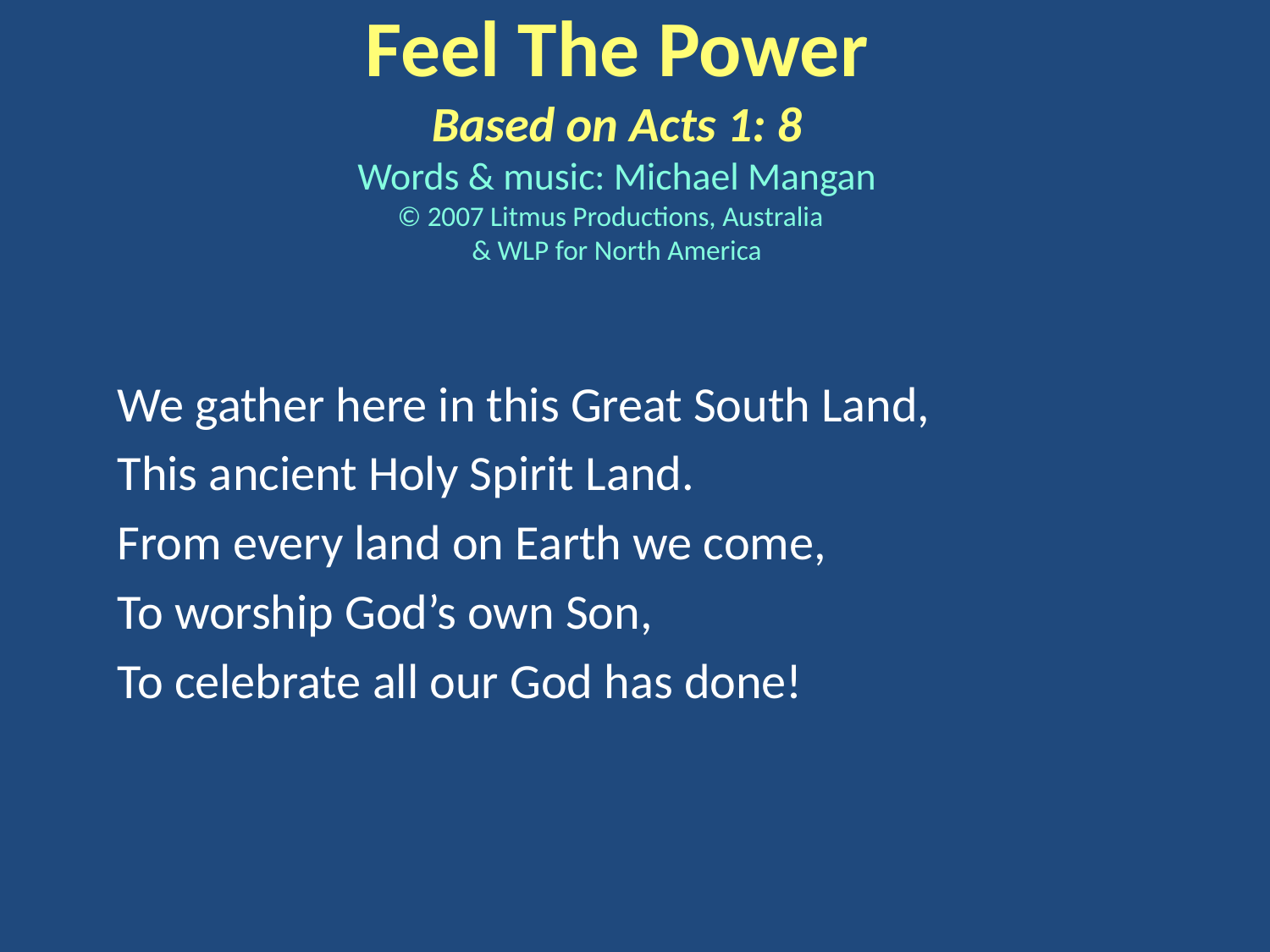

Feel The Power
Based on Acts 1: 8
Words & music: Michael Mangan
© 2007 Litmus Productions, Australia
& WLP for North America
We gather here in this Great South Land,
This ancient Holy Spirit Land.
From every land on Earth we come,
To worship God’s own Son,
To celebrate all our God has done!